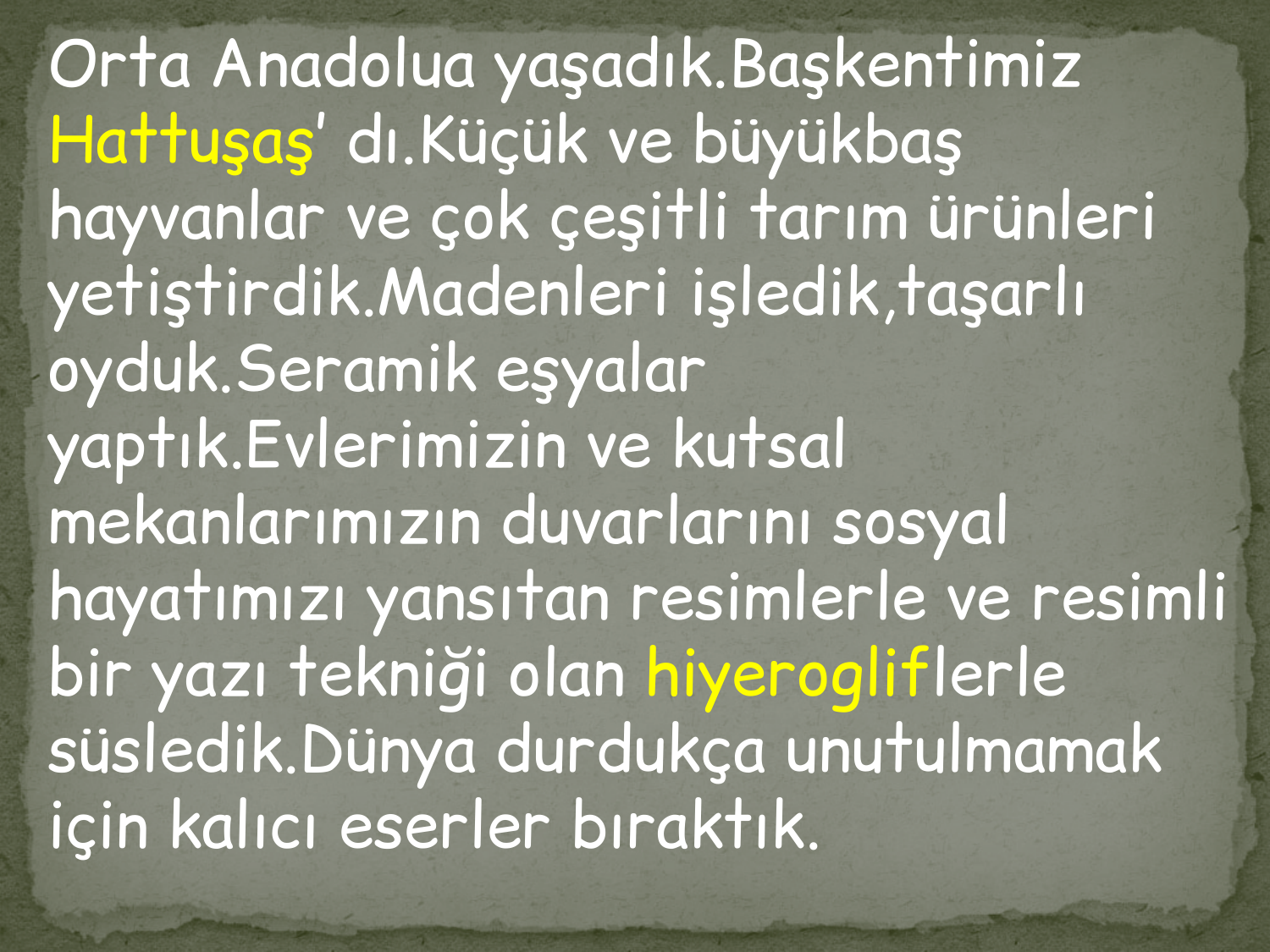

Orta Anadolua yaşadık.Başkentimiz Hattuşaş’ dı.Küçük ve büyükbaş hayvanlar ve çok çeşitli tarım ürünleri yetiştirdik.Madenleri işledik,taşarlı oyduk.Seramik eşyalar yaptık.Evlerimizin ve kutsal mekanlarımızın duvarlarını sosyal hayatımızı yansıtan resimlerle ve resimli bir yazı tekniği olan hiyerogliflerle süsledik.Dünya durdukça unutulmamak için kalıcı eserler bıraktık.